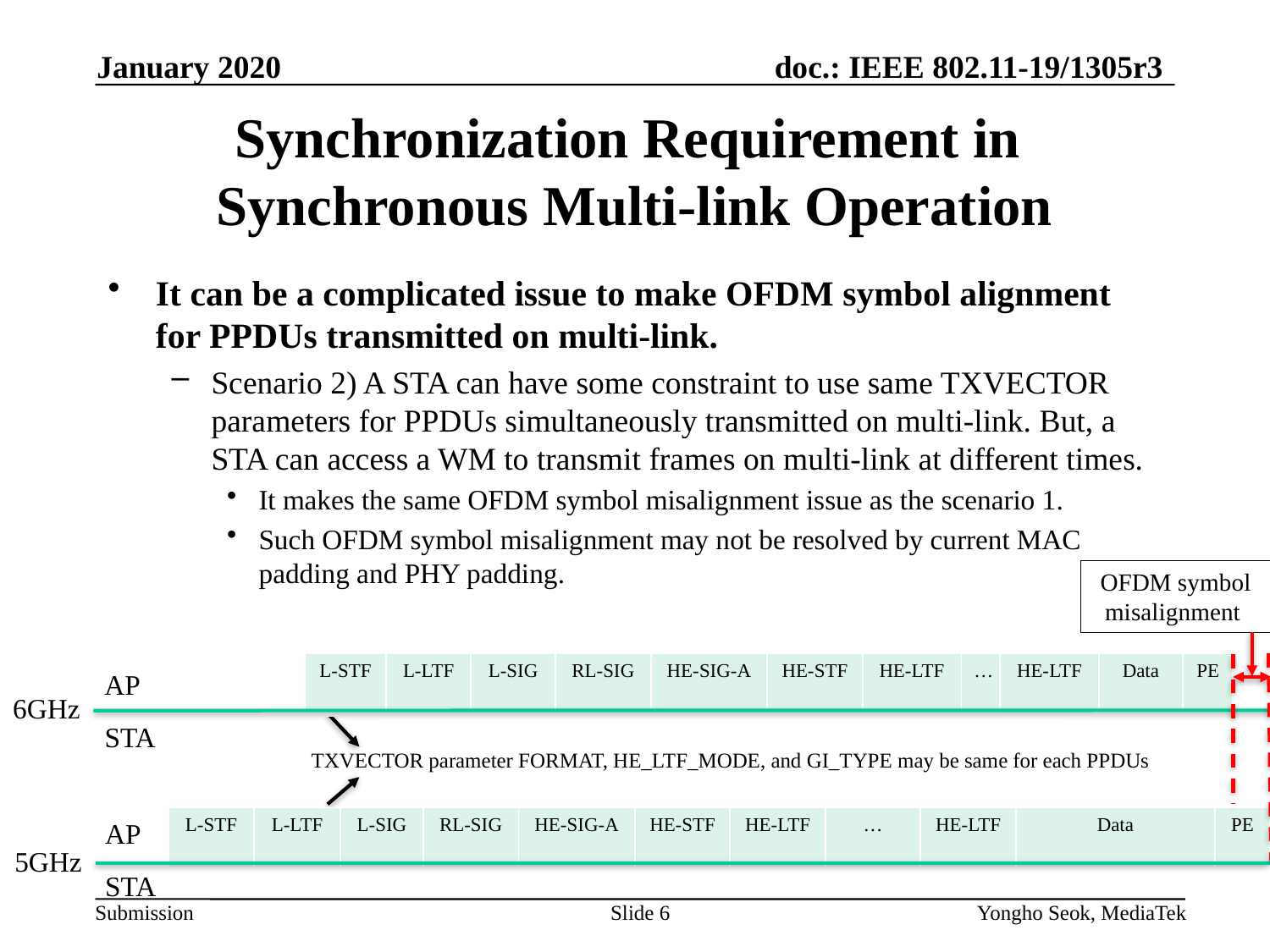

January 2020
# Synchronization Requirement in Synchronous Multi-link Operation
It can be a complicated issue to make OFDM symbol alignment for PPDUs transmitted on multi-link.
Scenario 2) A STA can have some constraint to use same TXVECTOR parameters for PPDUs simultaneously transmitted on multi-link. But, a STA can access a WM to transmit frames on multi-link at different times.
It makes the same OFDM symbol misalignment issue as the scenario 1.
Such OFDM symbol misalignment may not be resolved by current MAC padding and PHY padding.

OFDM symbol misalignment
| L-STF | L-LTF | L-SIG | RL-SIG | HE-SIG-A | HE-STF | HE-LTF | … | HE-LTF | Data | PE |
| --- | --- | --- | --- | --- | --- | --- | --- | --- | --- | --- |
AP
6GHz
STA
TXVECTOR parameter FORMAT, HE_LTF_MODE, and GI_TYPE may be same for each PPDUs
| L-STF | L-LTF | L-SIG | RL-SIG | HE-SIG-A | HE-STF | HE-LTF | … | HE-LTF | Data | PE |
| --- | --- | --- | --- | --- | --- | --- | --- | --- | --- | --- |
AP
5GHz
STA
Slide 6
Yongho Seok, MediaTek